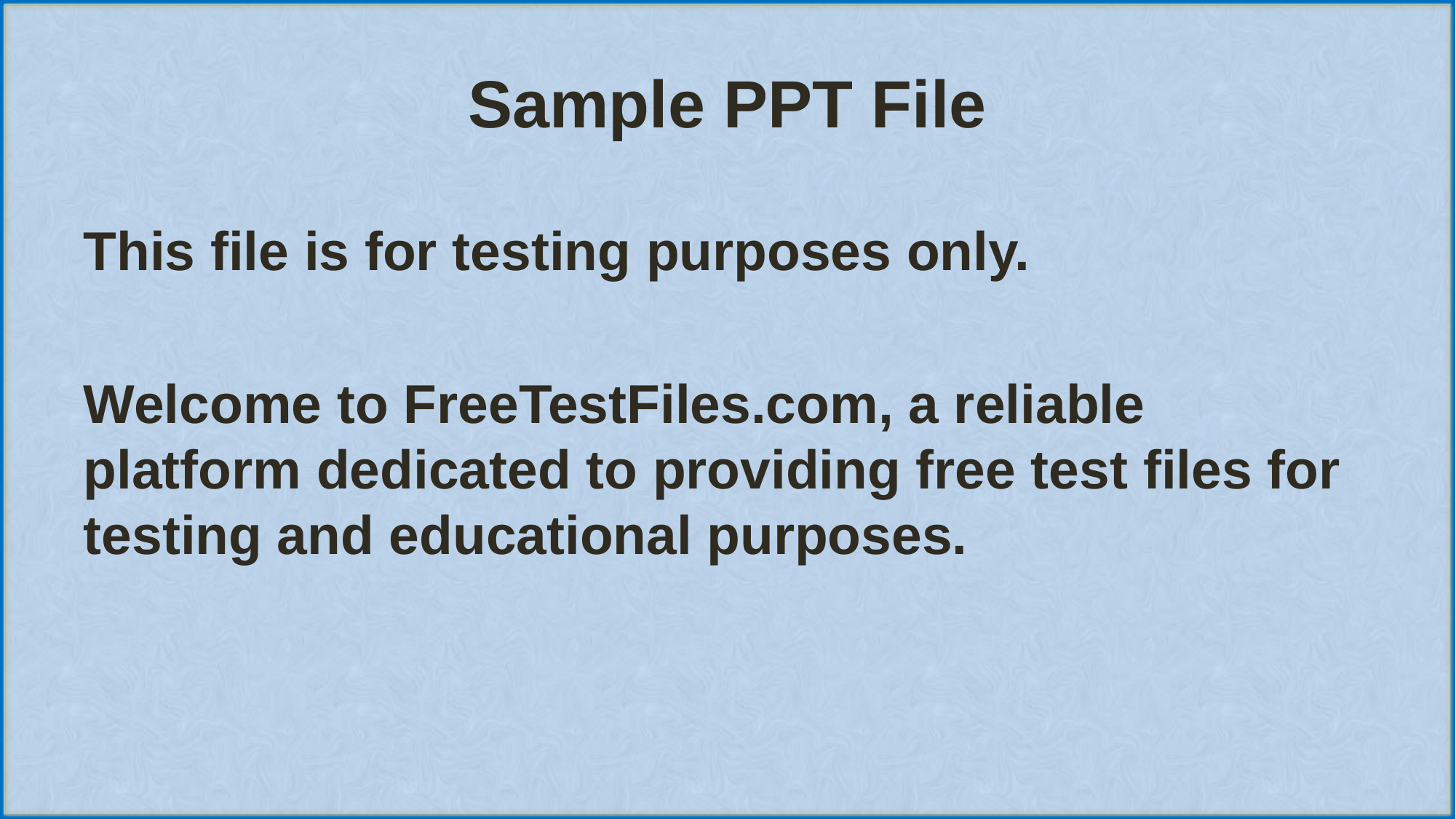

# Sample PPT File
This file is for testing purposes only.

Welcome to FreeTestFiles.com, a reliable platform dedicated to providing free test files for testing and educational purposes.